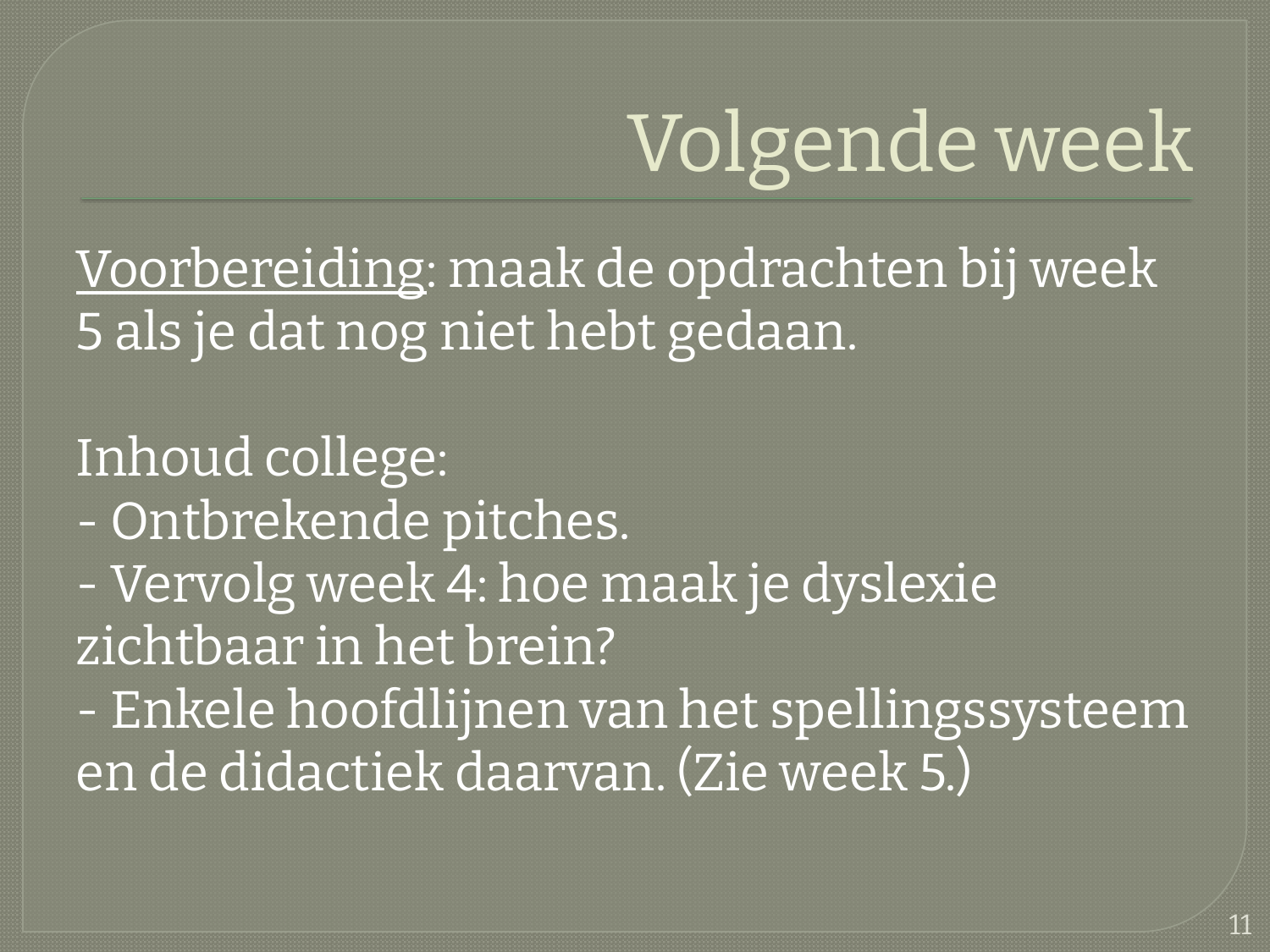

# Volgende week
Voorbereiding: maak de opdrachten bij week 5 als je dat nog niet hebt gedaan.

Inhoud college:
- Ontbrekende pitches.
- Vervolg week 4: hoe maak je dyslexie zichtbaar in het brein?
- Enkele hoofdlijnen van het spellingssysteem en de didactiek daarvan. (Zie week 5.)

11